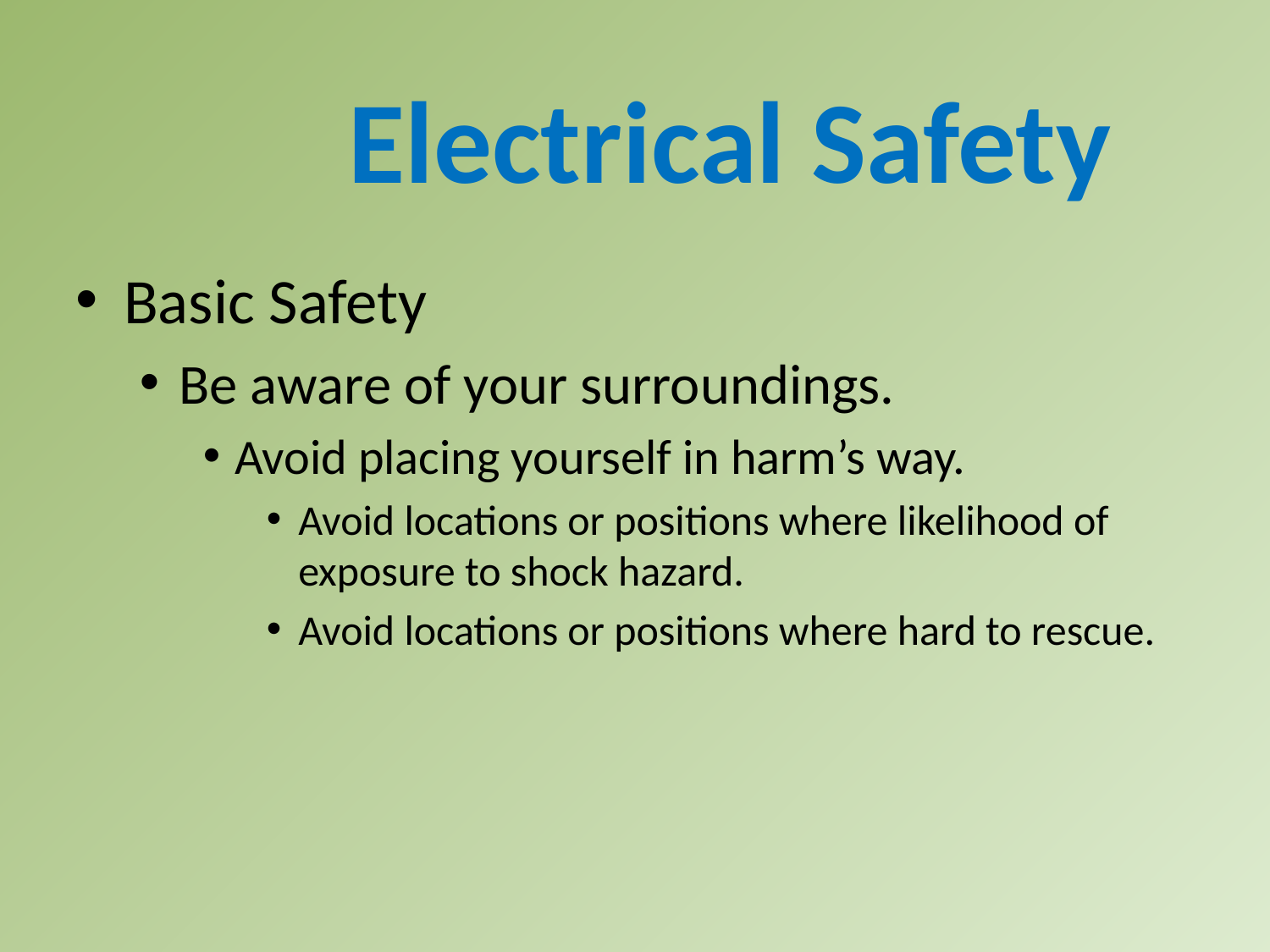

Electrical Safety
Basic Safety
Be aware of your surroundings.
Avoid placing yourself in harm’s way.
Avoid locations or positions where likelihood of exposure to shock hazard.
Avoid locations or positions where hard to rescue.